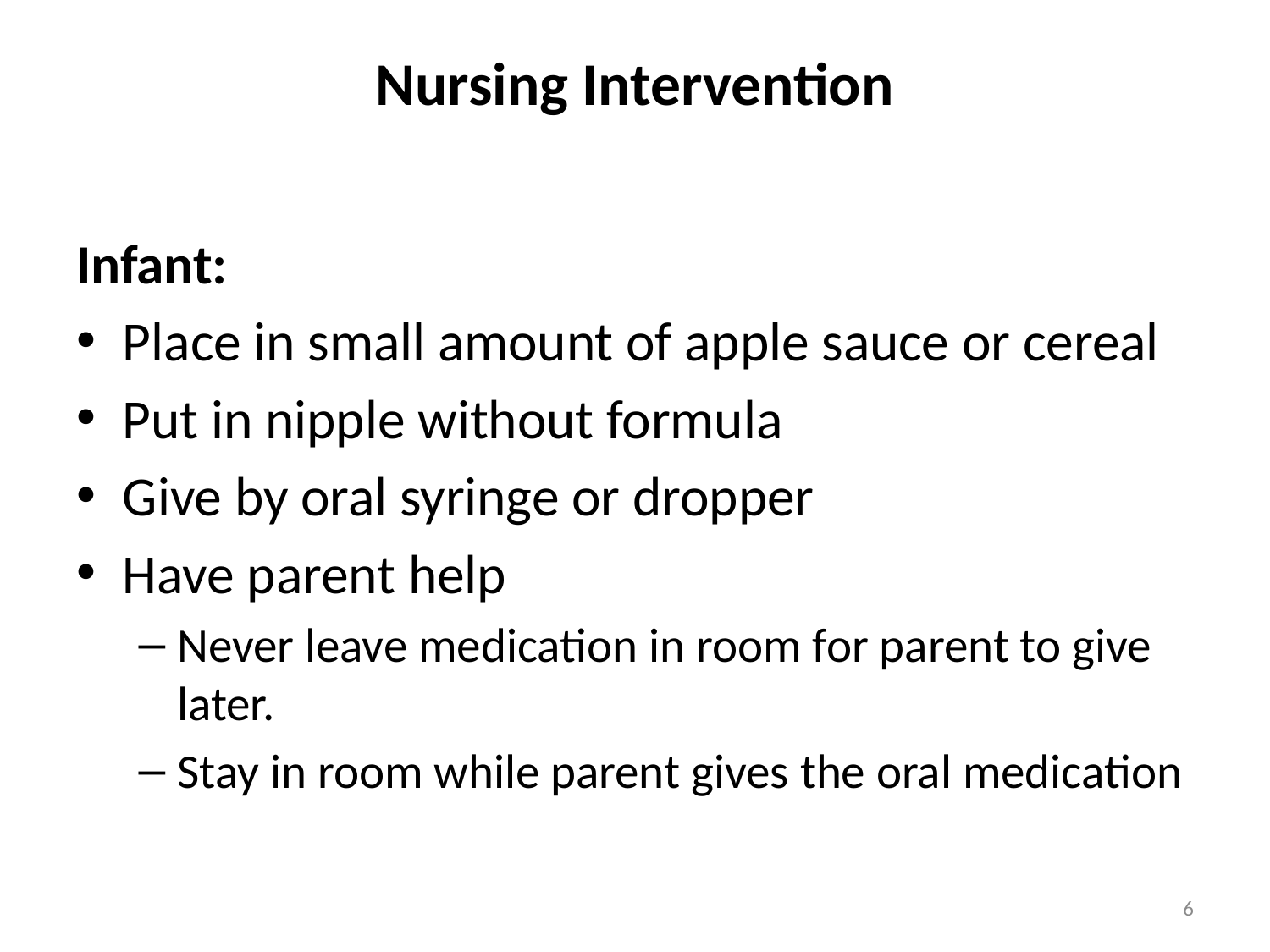

# Nursing Intervention
Infant:
Place in small amount of apple sauce or cereal
Put in nipple without formula
Give by oral syringe or dropper
Have parent help
Never leave medication in room for parent to give later.
Stay in room while parent gives the oral medication

6